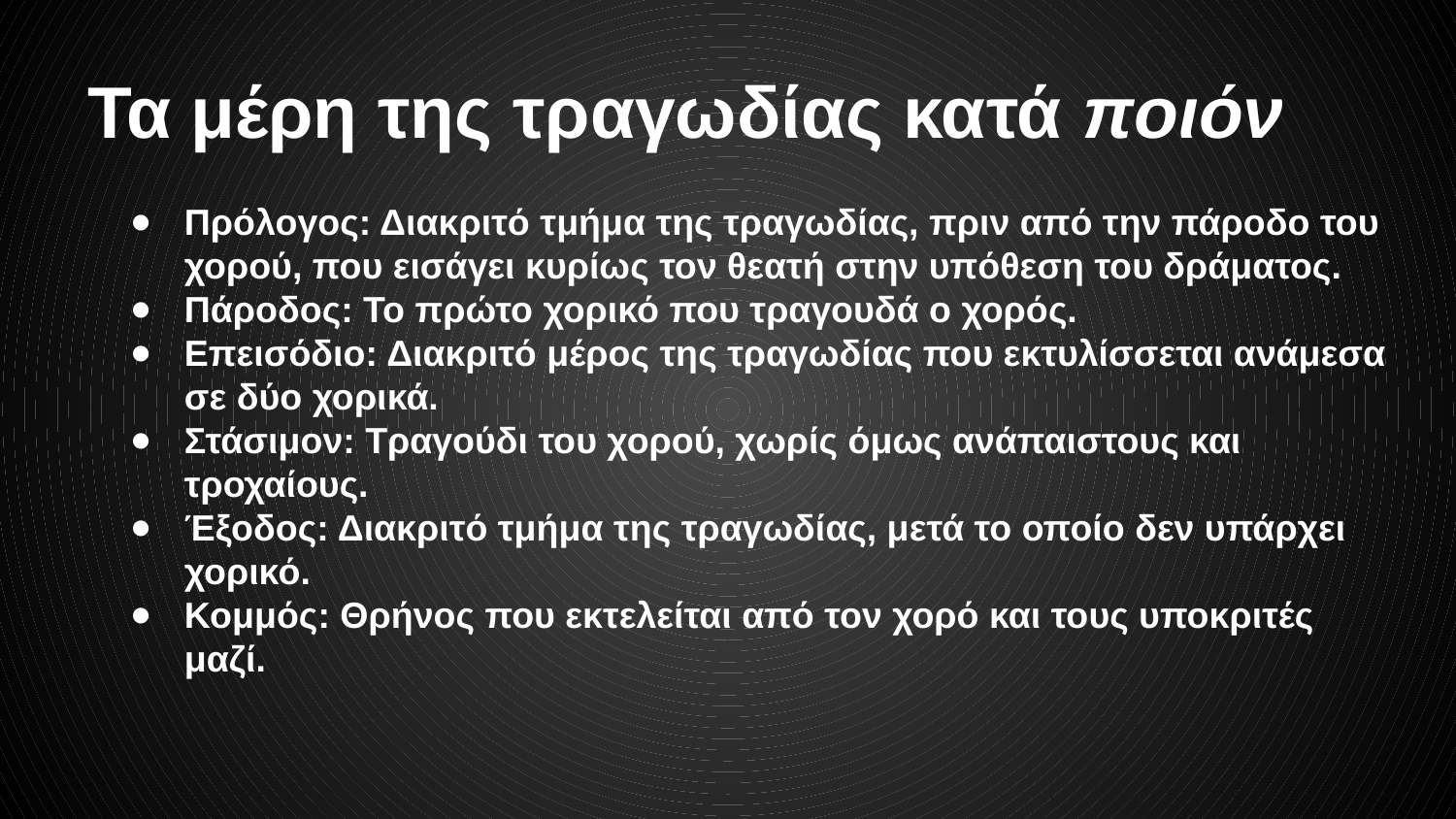

Πρόλογος: Διακριτό τμήμα της τραγωδίας, πριν από την πάροδο του χορού, που εισάγει κυρίως τον θεατή στην υπόθεση του δράματος.
Πάροδος: Το πρώτο χορικό που τραγουδά ο χορός.
Επεισόδιο: Διακριτό μέρος της τραγωδίας που εκτυλίσσεται ανάμεσα σε δύο χορικά.
Στάσιμον: Τραγούδι του χορού, χωρίς όμως ανάπαιστους και τροχαίους.
Έξοδος: Διακριτό τμήμα της τραγωδίας, μετά το οποίο δεν υπάρχει χορικό.
Κομμός: Θρήνος που εκτελείται από τον χορό και τους υποκριτές μαζί.
# Τα μέρη της τραγωδίας κατά ποιόν